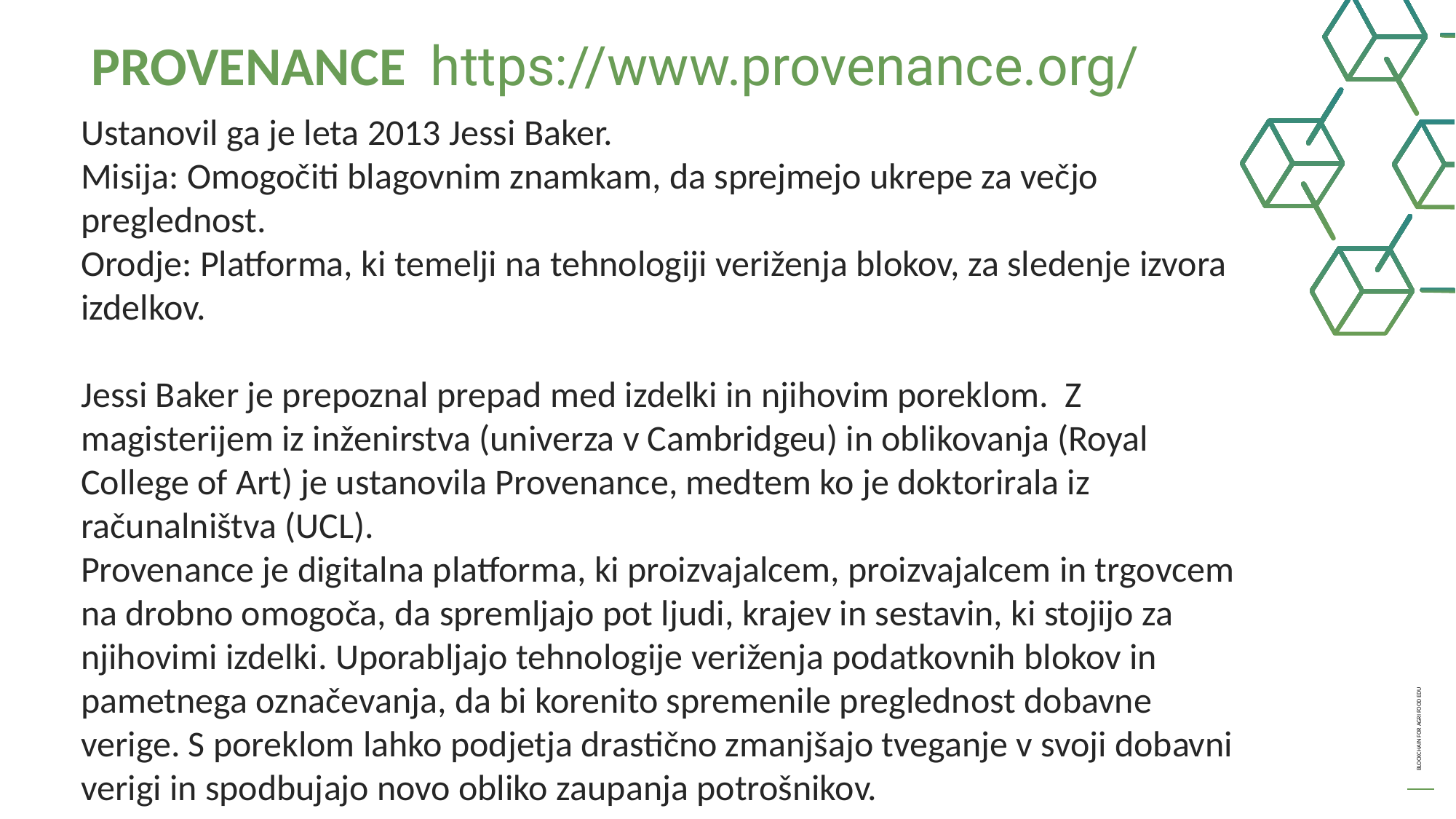

PROVENANCE  https://www.provenance.org/

Ustanovil ga je leta 2013 Jessi Baker.
Misija: Omogočiti blagovnim znamkam, da sprejmejo ukrepe za večjo preglednost.
Orodje: Platforma, ki temelji na tehnologiji veriženja blokov, za sledenje izvora izdelkov.

Jessi Baker je prepoznal prepad med izdelki in njihovim poreklom.  Z magisterijem iz inženirstva (univerza v Cambridgeu) in oblikovanja (Royal College of Art) je ustanovila Provenance, medtem ko je doktorirala iz računalništva (UCL).
Provenance je digitalna platforma, ki proizvajalcem, proizvajalcem in trgovcem na drobno omogoča, da spremljajo pot ljudi, krajev in sestavin, ki stojijo za njihovimi izdelki. Uporabljajo tehnologije veriženja podatkovnih blokov in pametnega označevanja, da bi korenito spremenile preglednost dobavne verige. S poreklom lahko podjetja drastično zmanjšajo tveganje v svoji dobavni verigi in spodbujajo novo obliko zaupanja potrošnikov.